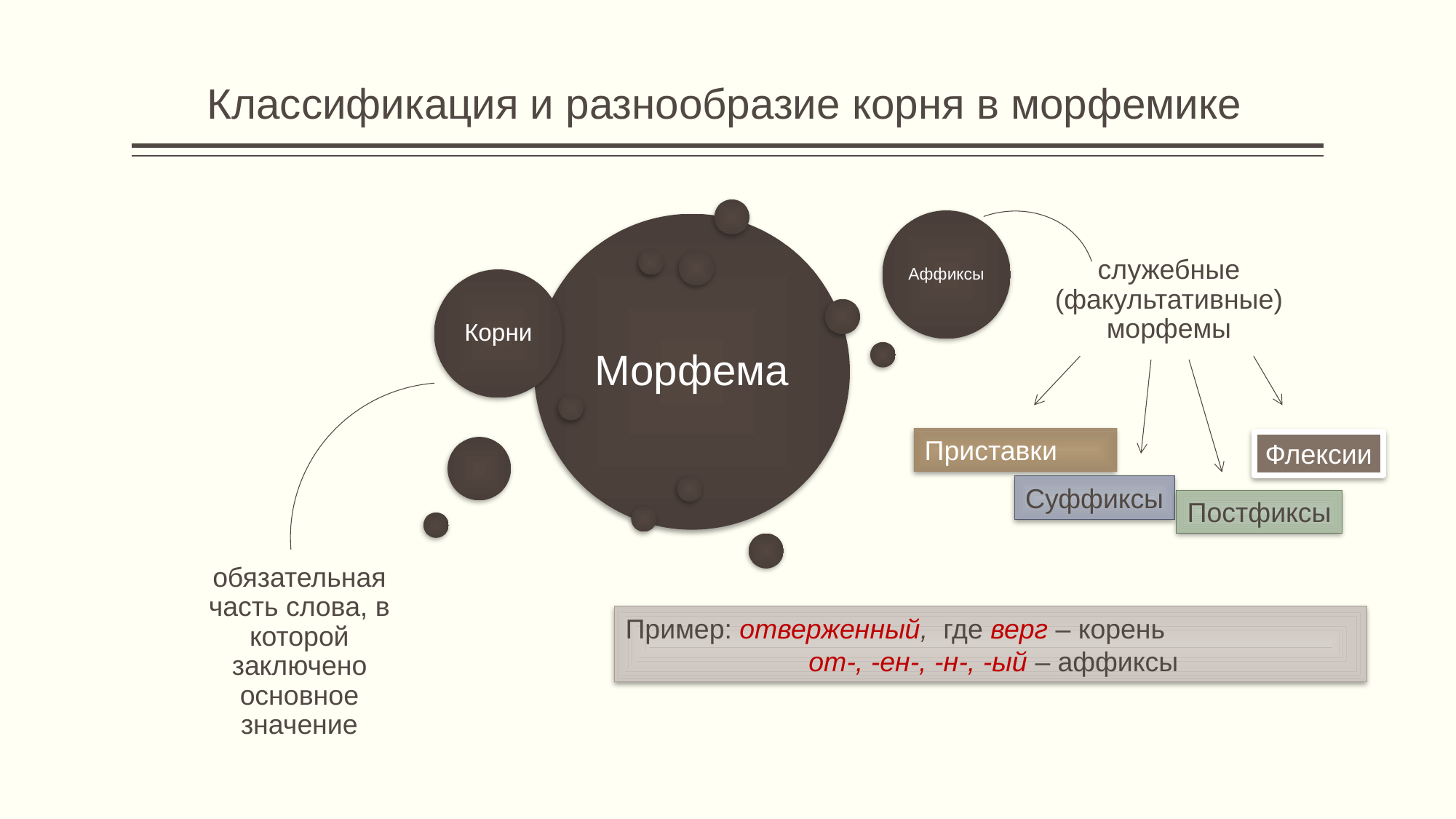

# Классификация и разнообразие корня в морфемике
Морфема
Корни
Аффиксы
служебные (факультативные) морфемы

Приставки
Флексии
Суффиксы
Постфиксы
обязательная часть слова, в которой заключено основное значение
Пример: отверженный,  где верг – корень
                        от-, -ен-, -н-, -ый – аффиксы